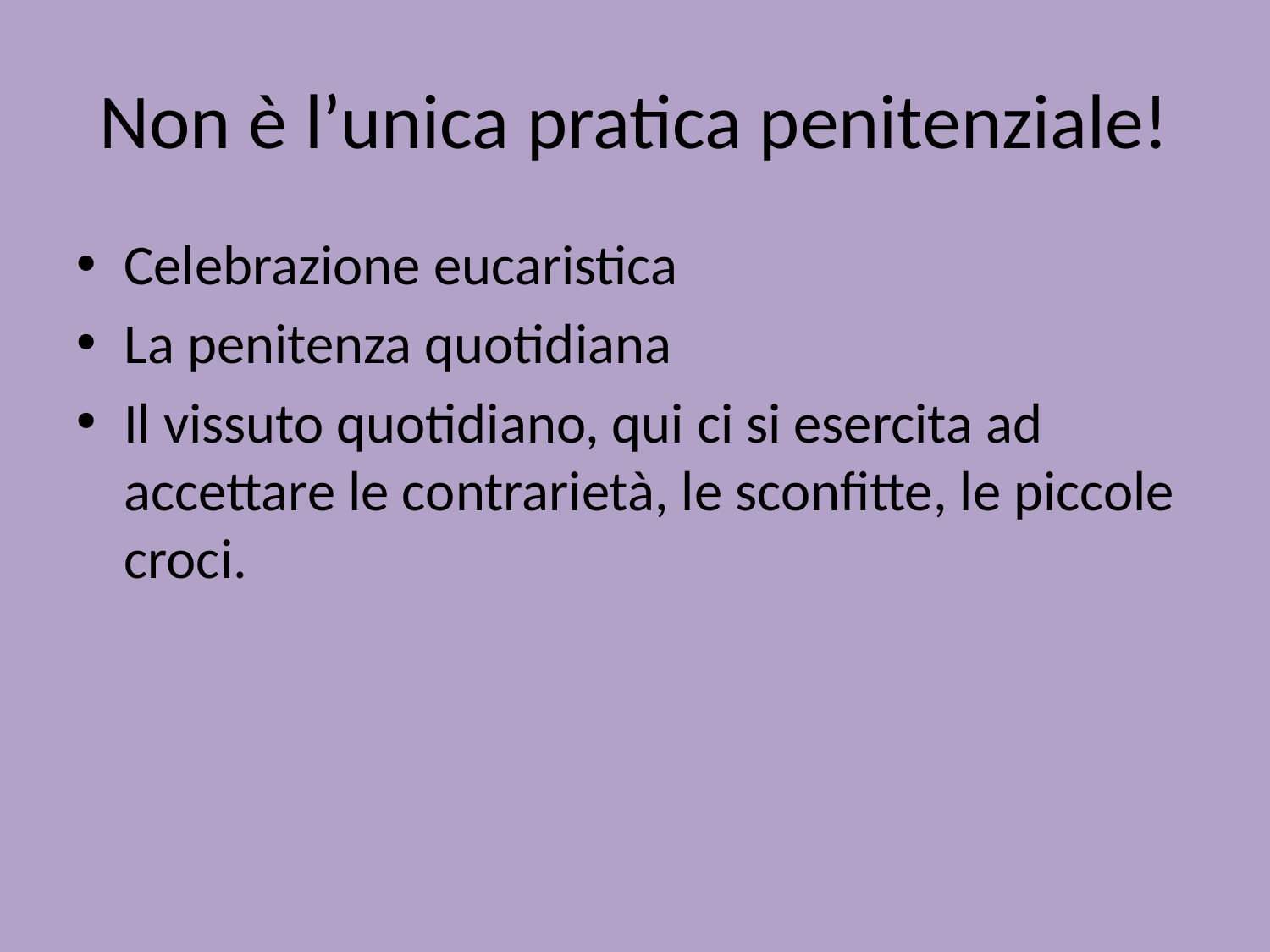

# Non è l’unica pratica penitenziale!
Celebrazione eucaristica
La penitenza quotidiana
Il vissuto quotidiano, qui ci si esercita ad accettare le contrarietà, le sconfitte, le piccole croci.